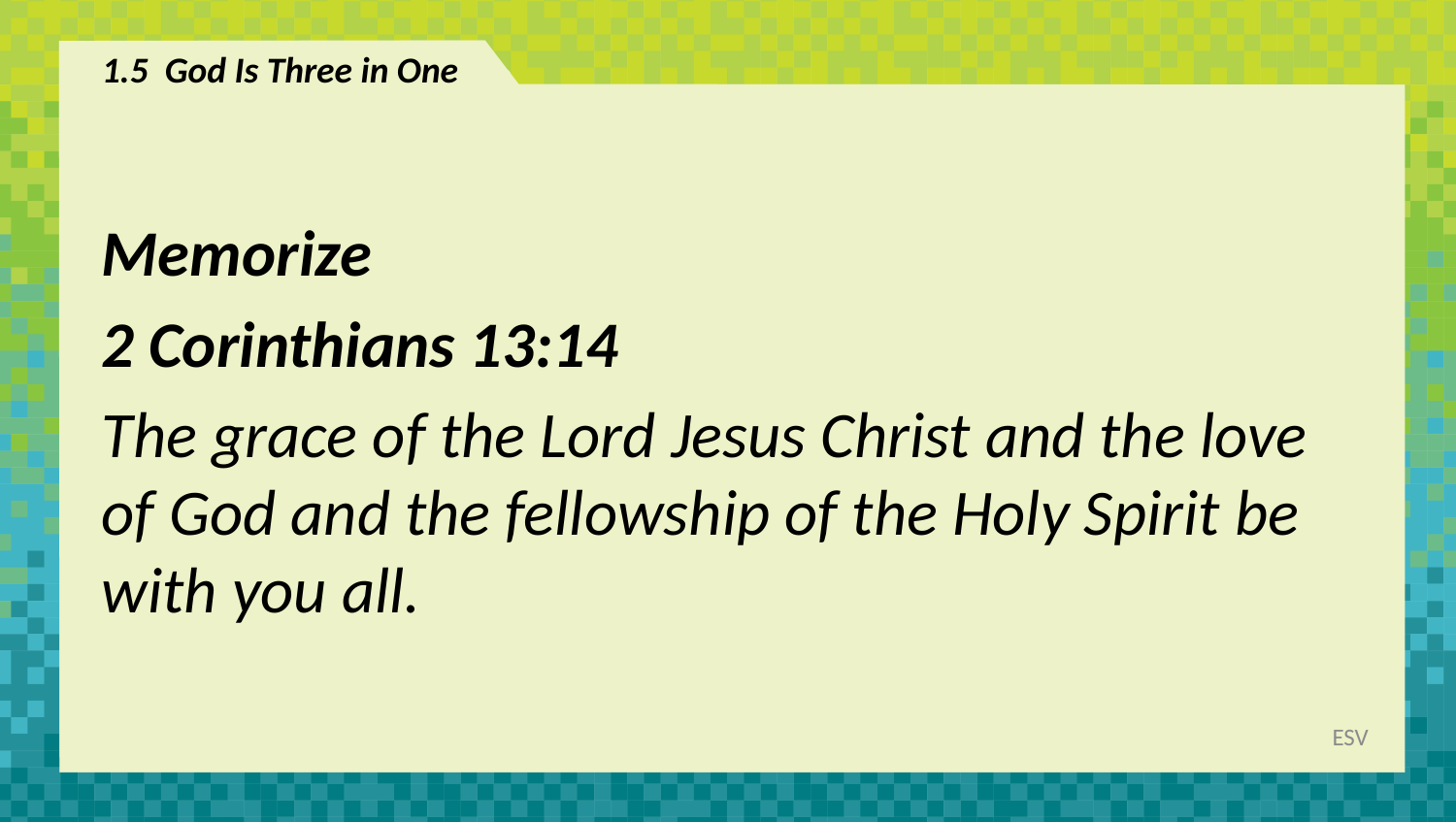

# 1.5  God Is Three in One
Memorize
2 Corinthians 13:14
The grace of the Lord Jesus Christ and the love of God and the fellowship of the Holy Spirit be with you all.
ESV